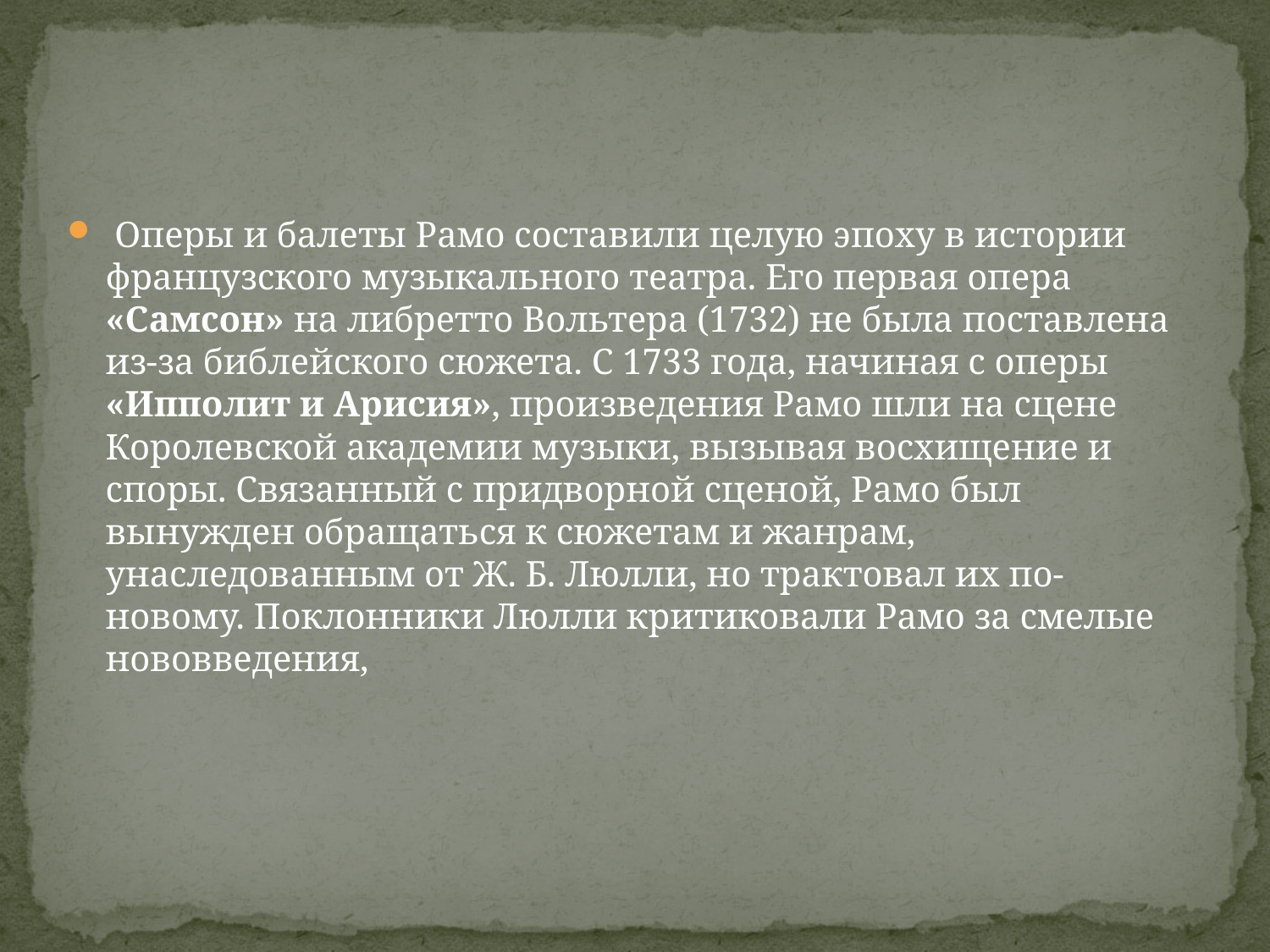

#
 Оперы и балеты Рамо составили целую эпоху в истории французского музыкального театра. Его первая опера «Самсон» на либретто Вольтера (1732) не была поставлена из-за библейского сюжета. С 1733 года, начиная с оперы «Ипполит и Арисия», произведения Рамо шли на сцене Королевской академии музыки, вызывая восхищение и споры. Связанный с придворной сценой, Рамо был вынужден обращаться к сюжетам и жанрам, унаследованным от Ж. Б. Люлли, но трактовал их по-новому. Поклонники Люлли критиковали Рамо за смелые нововведения,